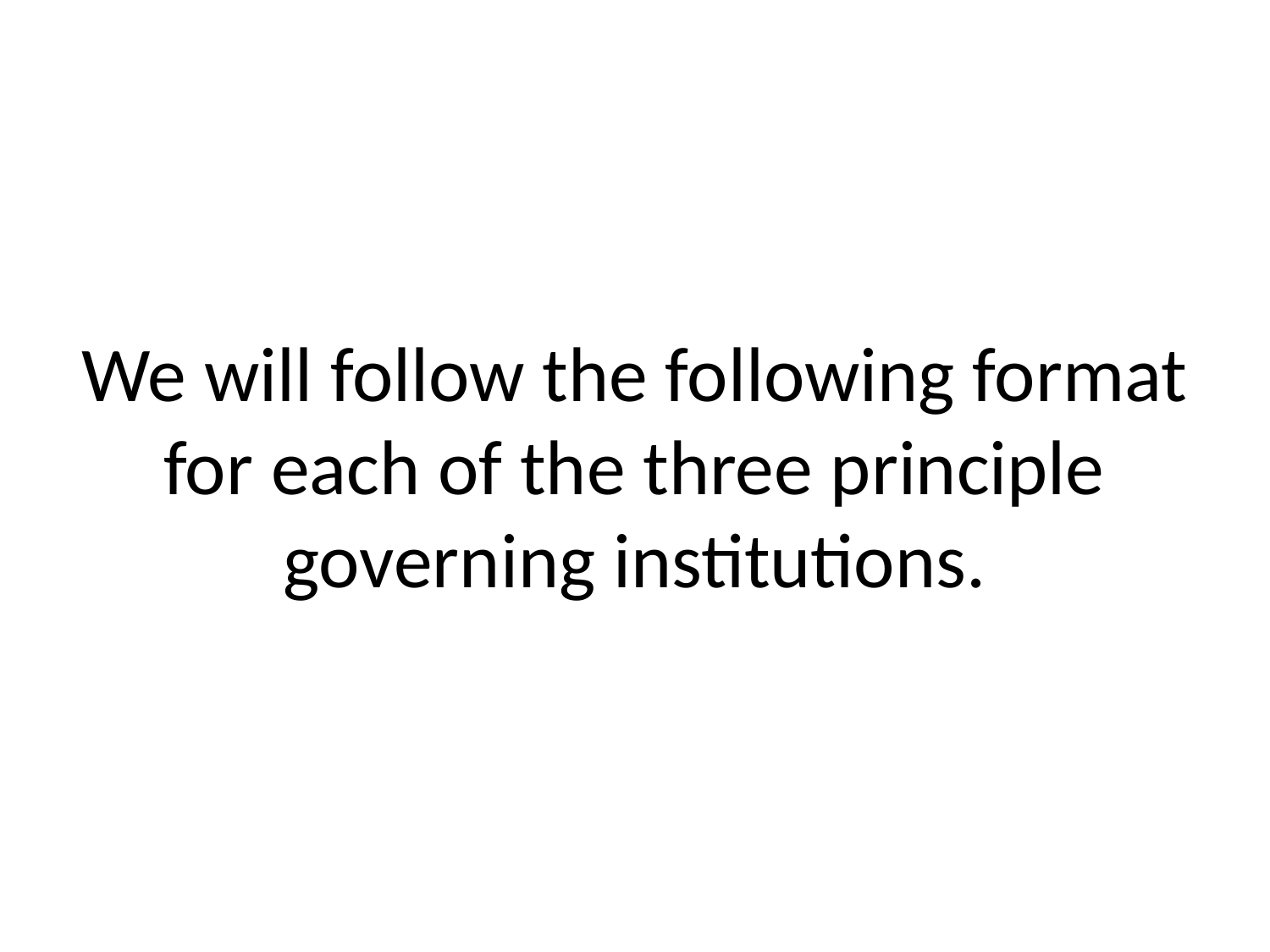

# We will follow the following format for each of the three principle governing institutions.